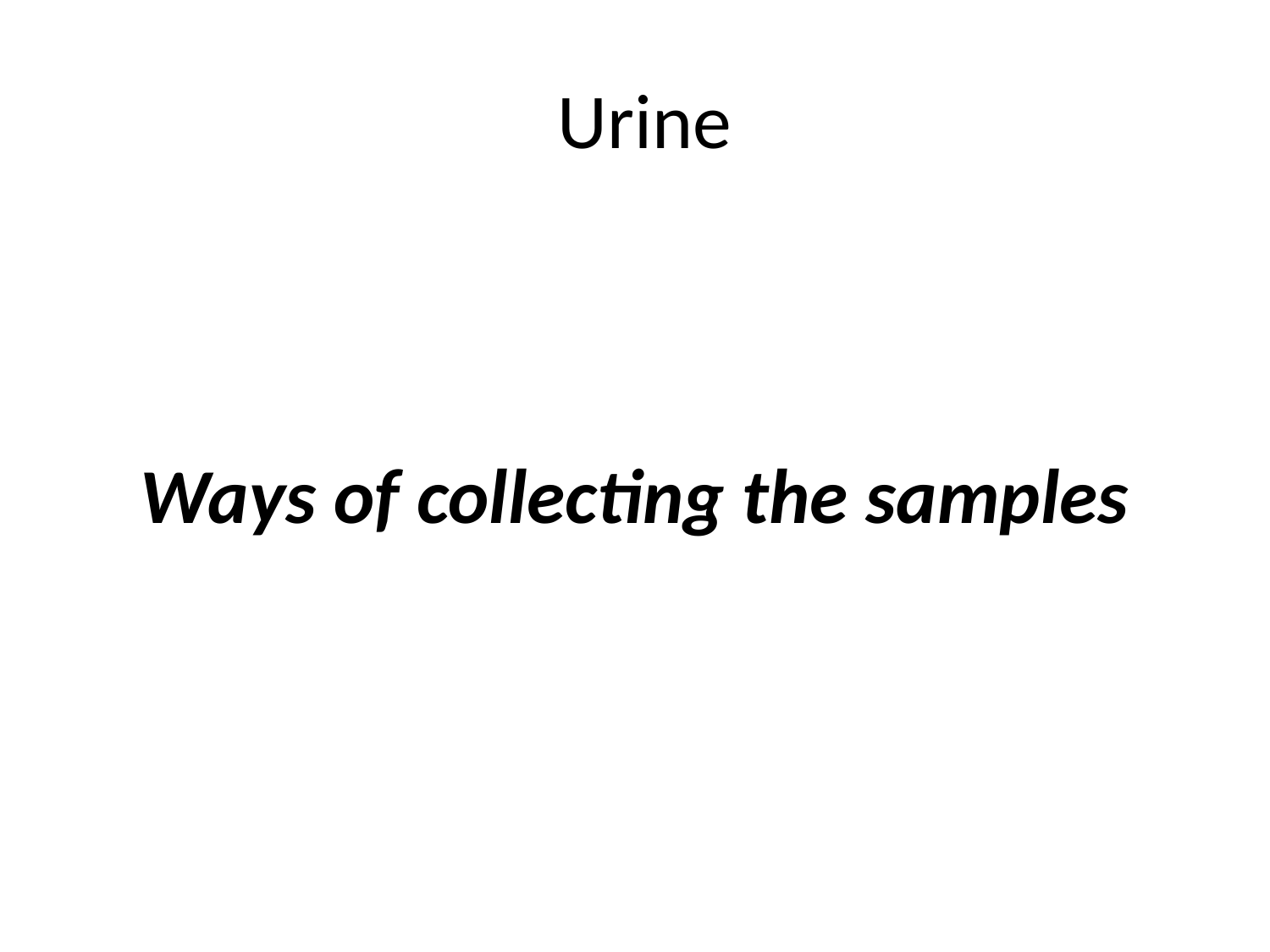

# Urine

Ways of collecting the samples